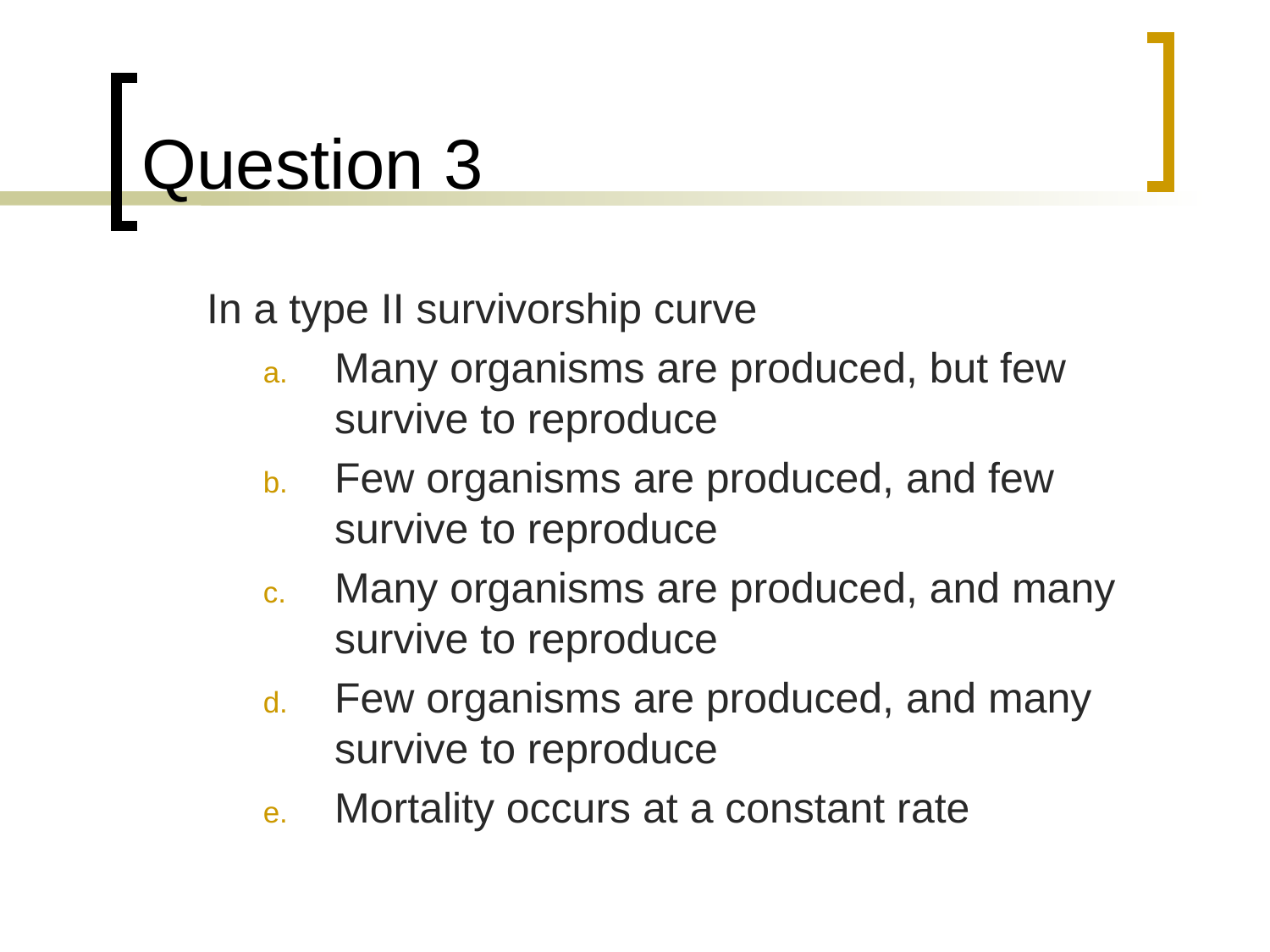

# Question 3
	In a type II survivorship curve
Many organisms are produced, but few survive to reproduce
Few organisms are produced, and few survive to reproduce
Many organisms are produced, and many survive to reproduce
Few organisms are produced, and many survive to reproduce
Mortality occurs at a constant rate